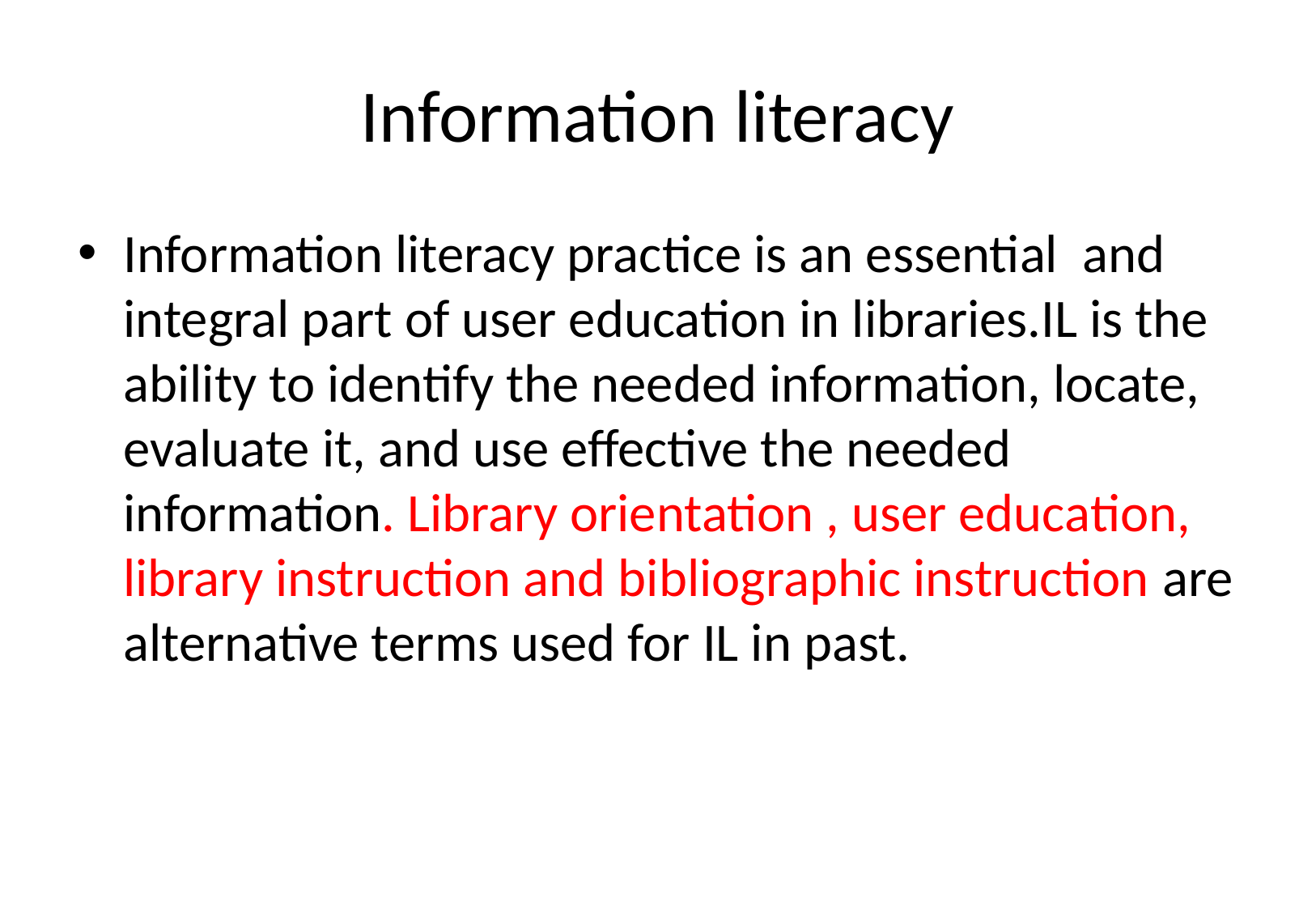

# Information literacy
Information literacy practice is an essential  and integral part of user education in libraries.IL is the ability to identify the needed information, locate, evaluate it, and use effective the needed information. Library orientation , user education, library instruction and bibliographic instruction are alternative terms used for IL in past.